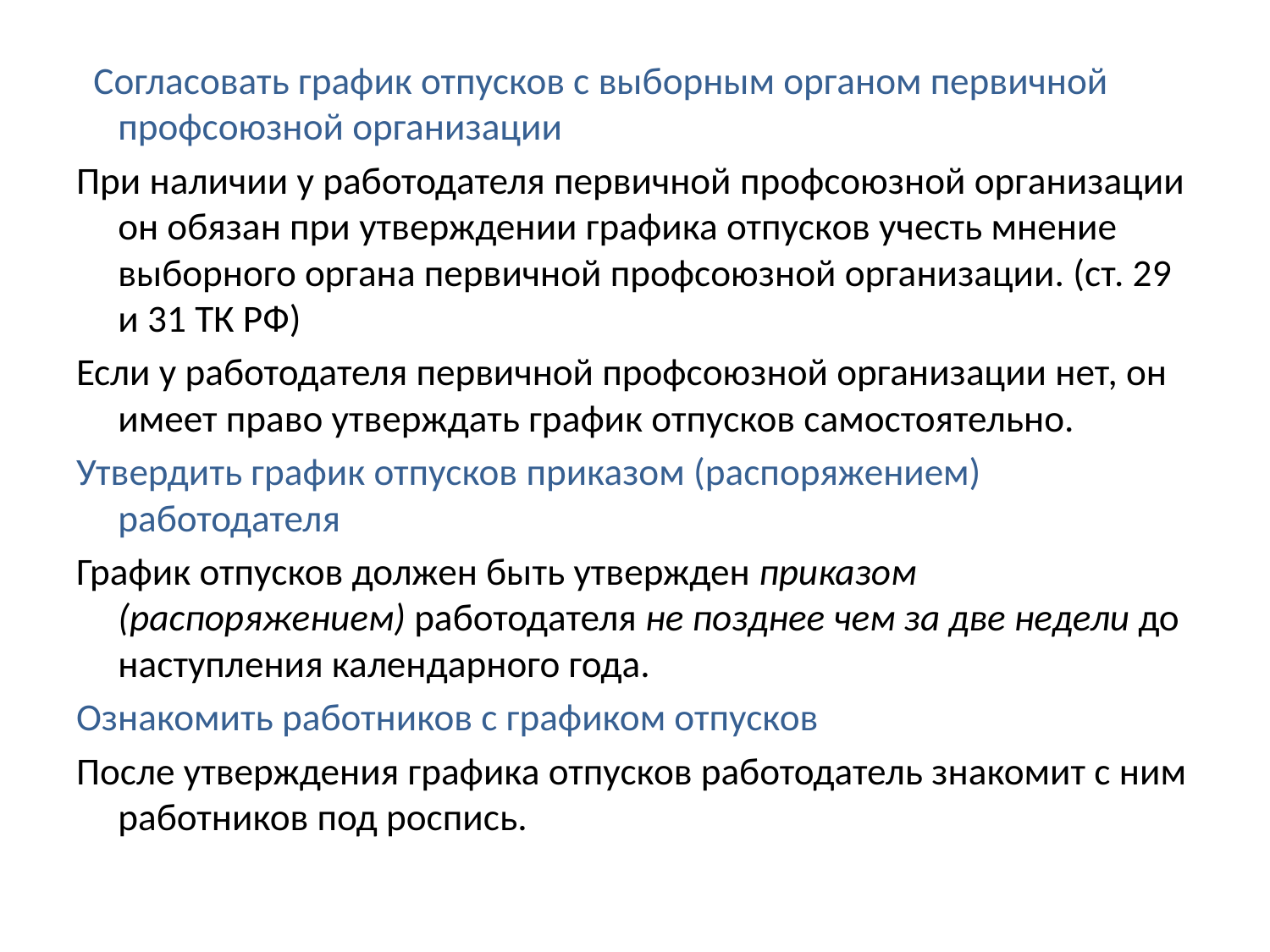

Согласовать график отпусков с выборным органом первичной профсоюзной организации
При наличии у работодателя первичной профсоюзной организации он обязан при утверждении графика отпусков учесть мнение выборного органа первичной профсоюзной организации. (ст. 29 и 31 ТК РФ)
Если у работодателя первичной профсоюзной организации нет, он имеет право утверждать график отпусков самостоятельно.
Утвердить график отпусков приказом (распоряжением) работодателя
График отпусков должен быть утвержден приказом (распоряжением) работодателя не позднее чем за две недели до наступления календарного года.
Ознакомить работников с графиком отпусков
После утверждения графика отпусков работодатель знакомит с ним работников под роспись.